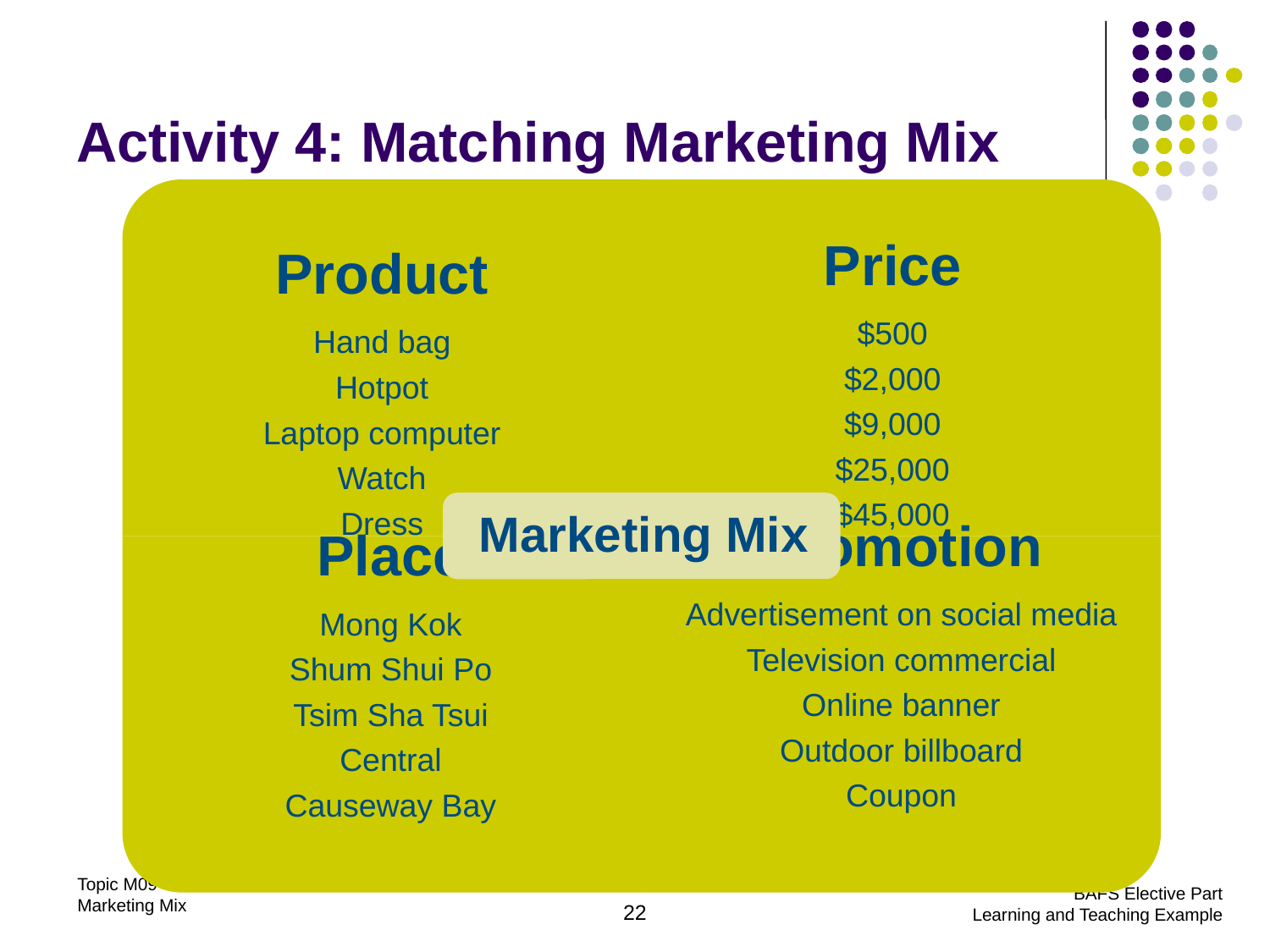

Activity 4: Matching Marketing Mix

Product
Hand bag
Hotpot
Laptop computer
Watch
Dress

Price
$500
$2,000
$9,000
$25,000
$45,000
Place
Mong Kok
Shum Shui Po
Tsim Sha Tsui
Central
Causeway Bay

Promotion
Advertisement on social media
Television commercial
Online banner
Outdoor billboard
Coupon

Marketing Mix

22